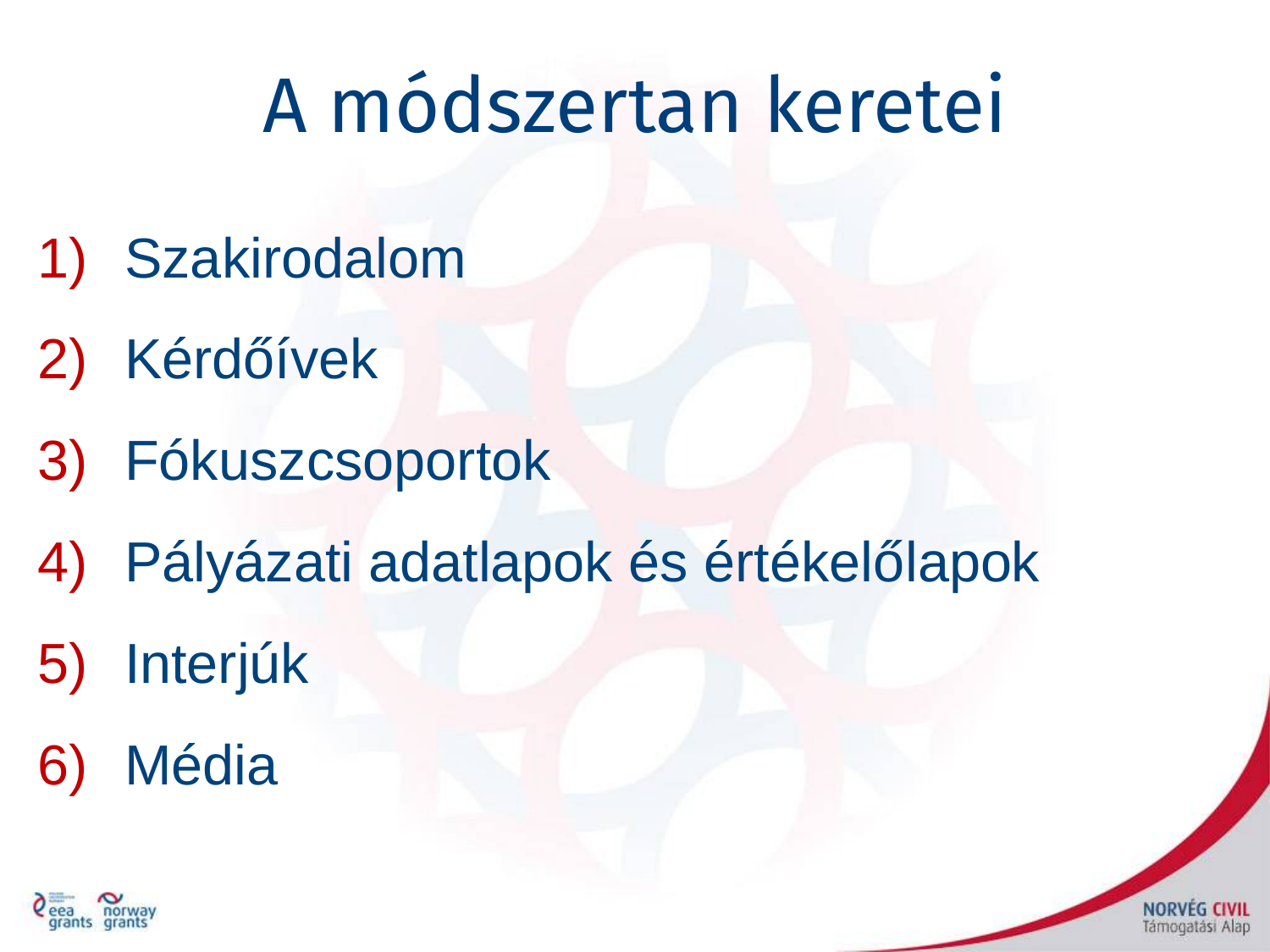

A módszertan keretei
 Szakirodalom
 Kérdőívek
 Fókuszcsoportok
 Pályázati adatlapok és értékelőlapok
 Interjúk
 Média